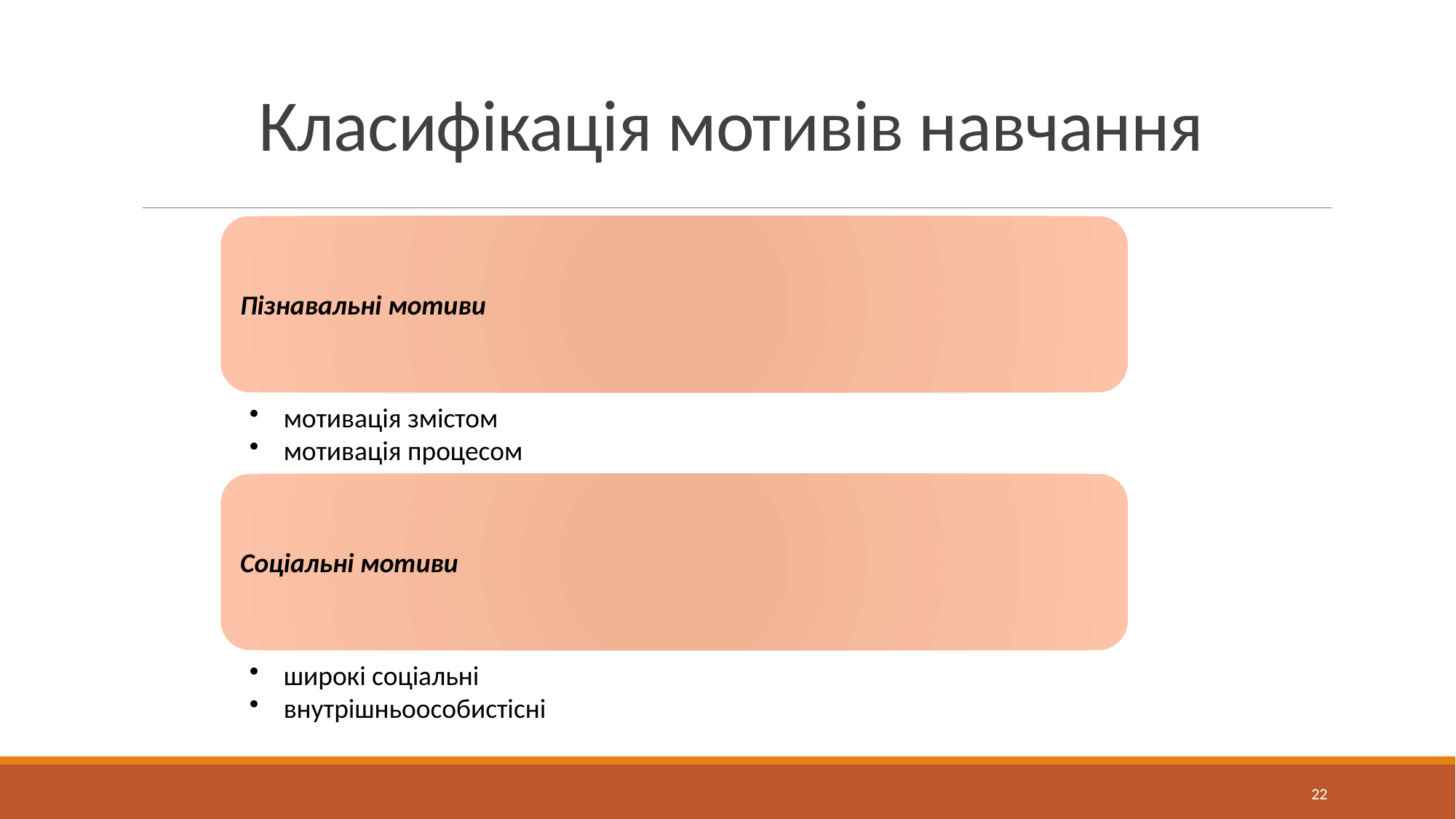

# Класифікація мотивів навчання
Пізнавальні мотиви
мотивація змістом
Соціальні мотиви
широкі соціальні
мотивація процесом
внутрішньоособистісні
22